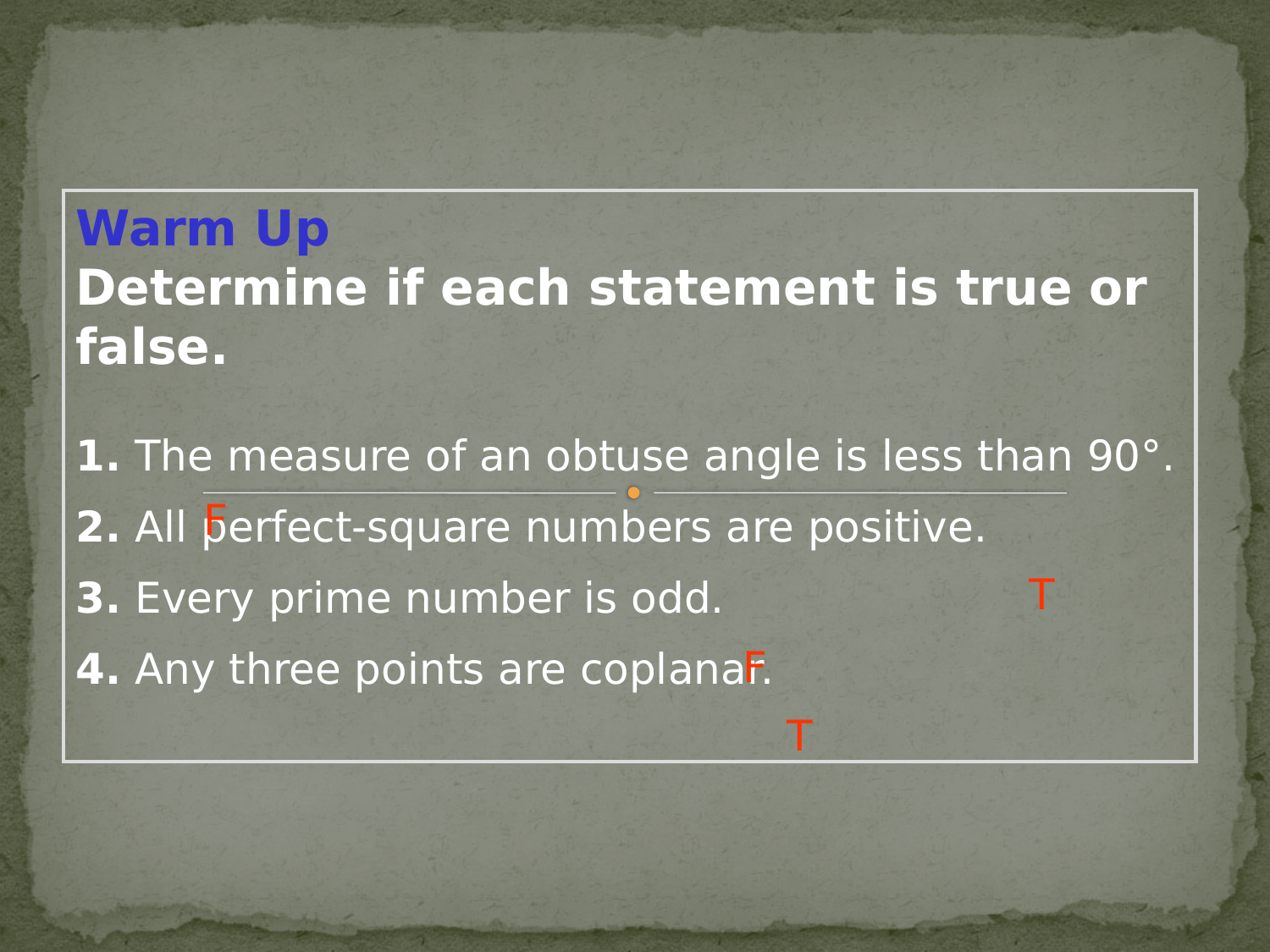

Warm Up
Determine if each statement is true or false.

1. The measure of an obtuse angle is less than 90°.
2. All perfect-square numbers are positive.
3. Every prime number is odd.
4. Any three points are coplanar.

F
T
F
T